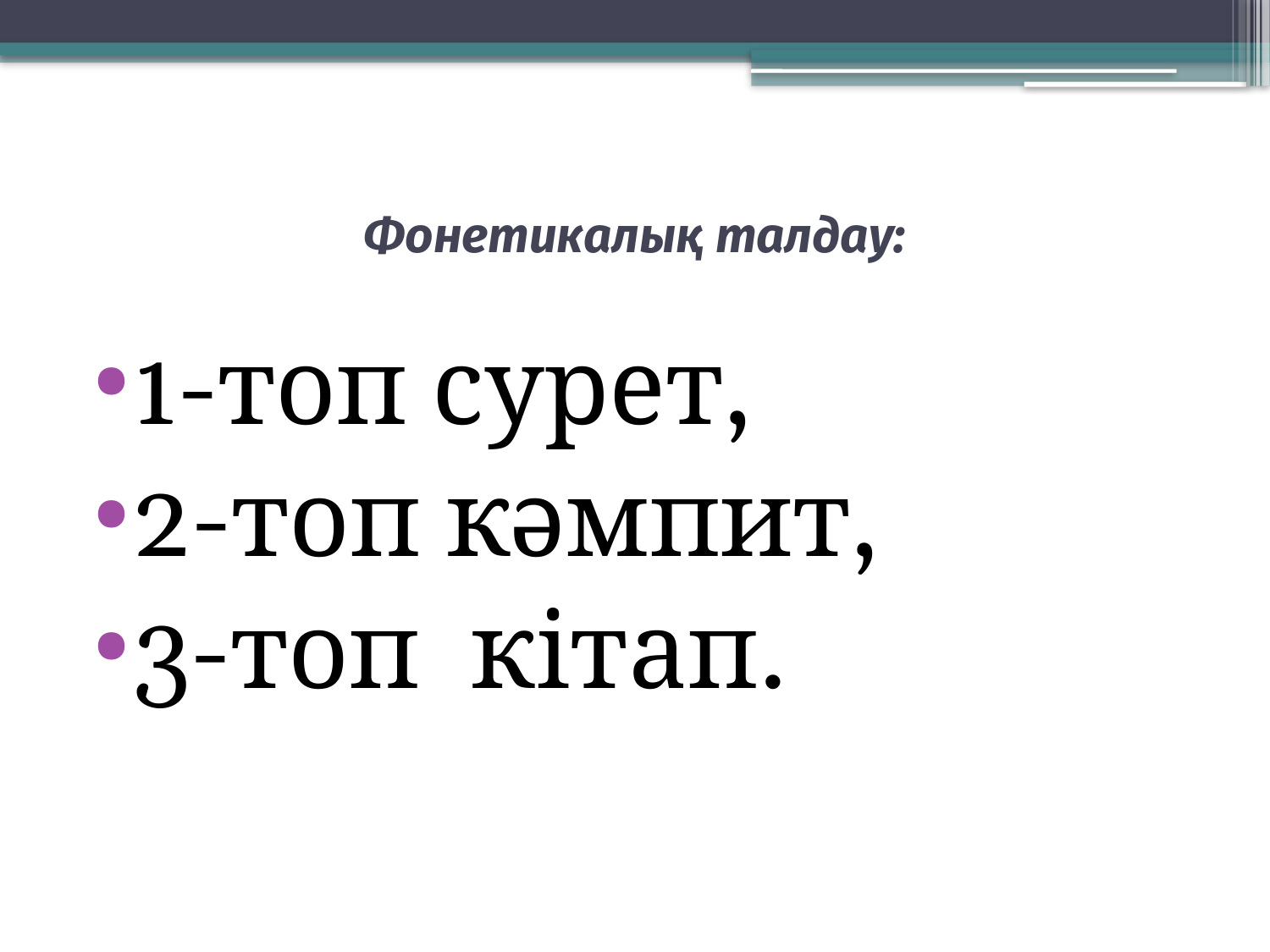

# Фонетикалық талдау:
1-топ сурет,
2-топ кәмпит,
3-топ  кітап.